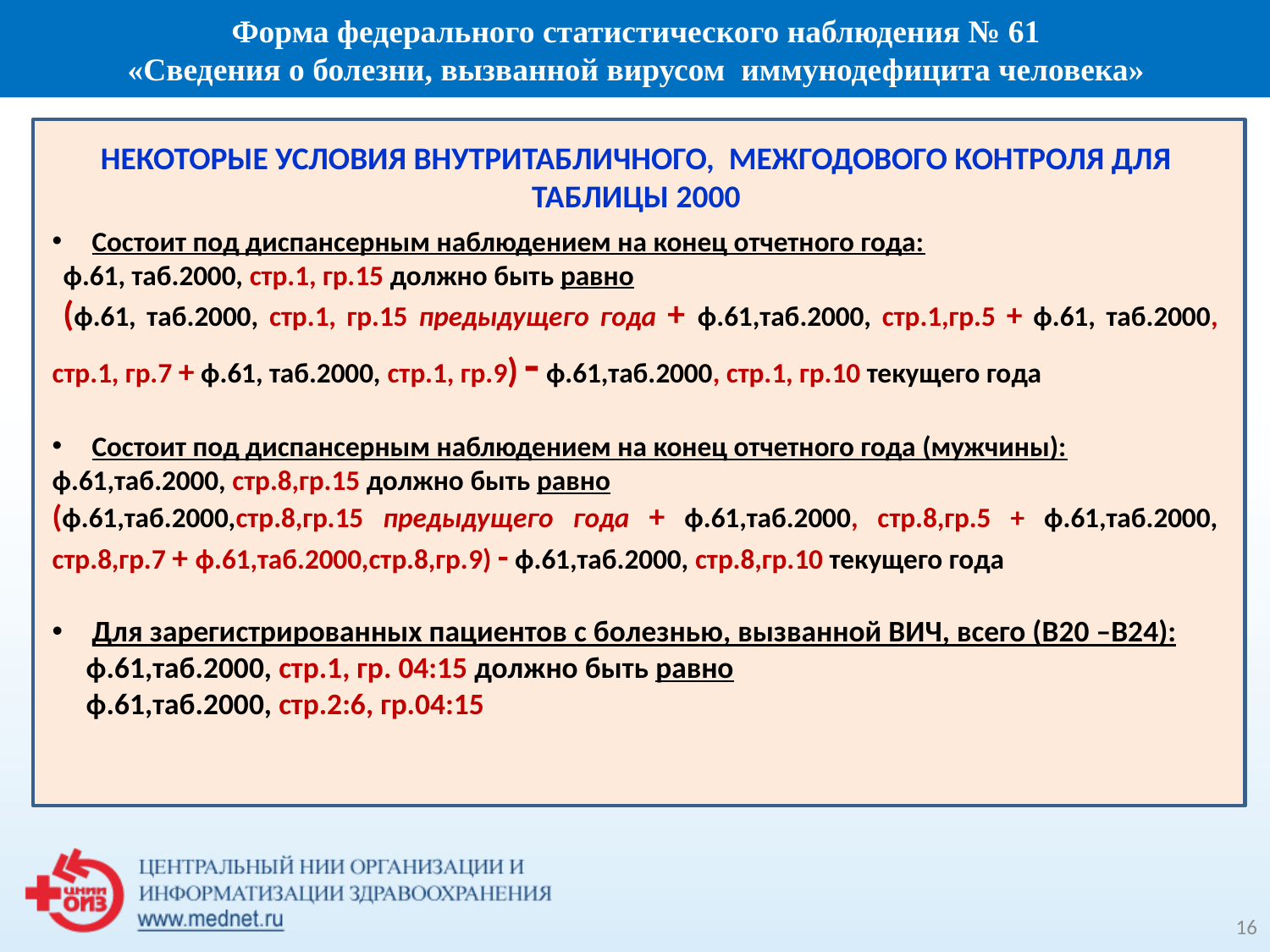

Форма федерального статистического наблюдения № 61
 «Сведения о болезни, вызванной вирусом  иммунодефицита человека»

НЕКОТОРЫЕ УСЛОВИЯ ВНУТРИТАБЛИЧНОГО,  МЕЖГОДОВОГО КОНТРОЛЯ ДЛЯ ТАБЛИЦЫ 2000
Состоит под диспансерным наблюдением на конец отчетного года:
  ф.61, таб.2000, стр.1, гр.15 должно быть равно
 (ф.61, таб.2000, стр.1, гр.15 предыдущего года + ф.61,таб.2000, стр.1,гр.5 + ф.61, таб.2000, стр.1, гр.7 + ф.61, таб.2000, стр.1, гр.9) - ф.61,таб.2000, стр.1, гр.10 текущего года

Состоит под диспансерным наблюдением на конец отчетного года (мужчины):
ф.61,таб.2000, стр.8,гр.15 должно быть равно
(ф.61,таб.2000,стр.8,гр.15 предыдущего года + ф.61,таб.2000, стр.8,гр.5 + ф.61,таб.2000, стр.8,гр.7 + ф.61,таб.2000,стр.8,гр.9) - ф.61,таб.2000, стр.8,гр.10 текущего года

Для зарегистрированных пациентов с болезнью, вызванной ВИЧ, всего (В20 –В24):
     ф.61,таб.2000, стр.1, гр. 04:15 должно быть равно
     ф.61,таб.2000, стр.2:6, гр.04:15

16